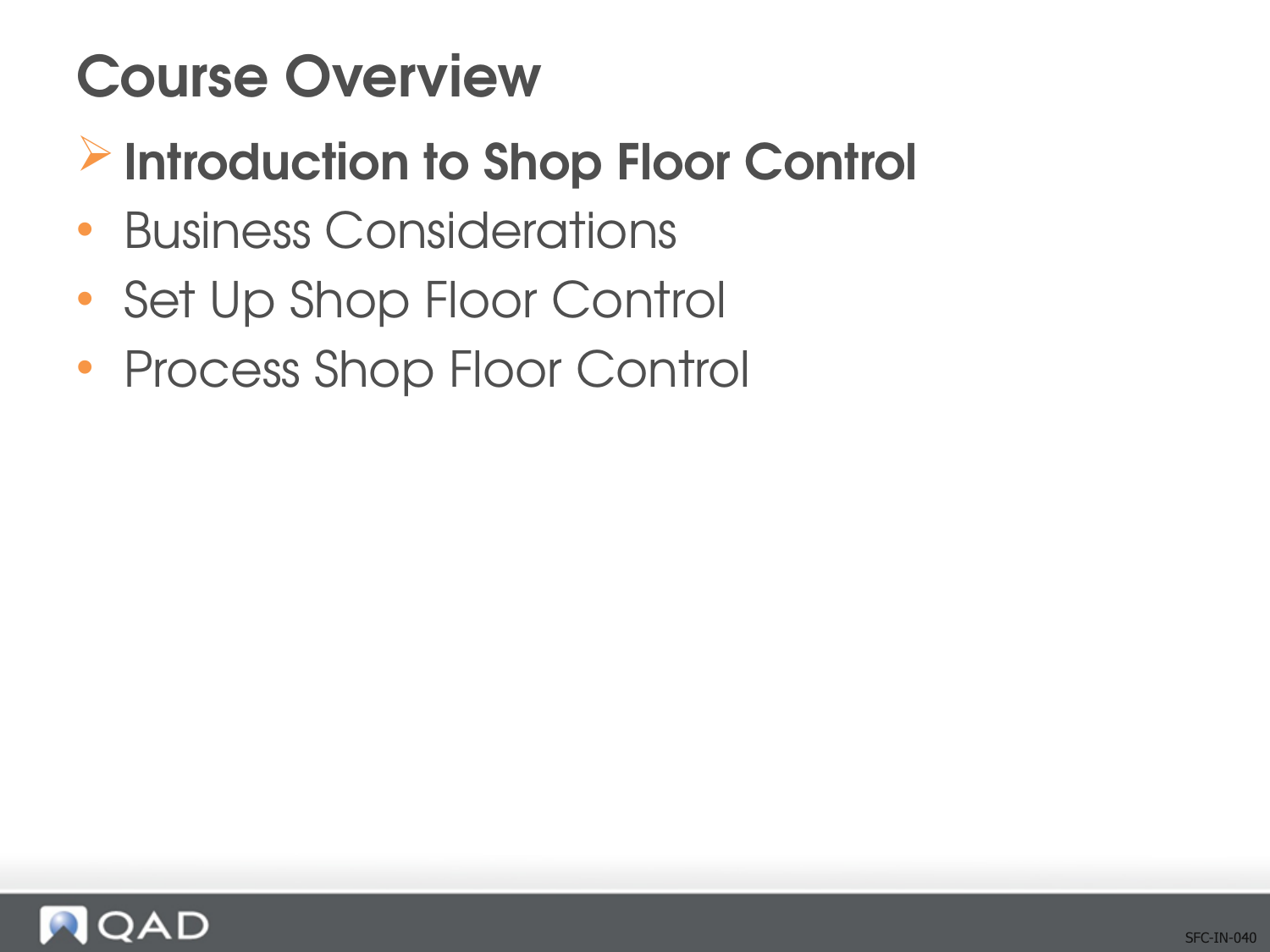

# Course Overview
Introduction to Shop Floor Control
Business Considerations
Set Up Shop Floor Control
Process Shop Floor Control
SFC-IN-040